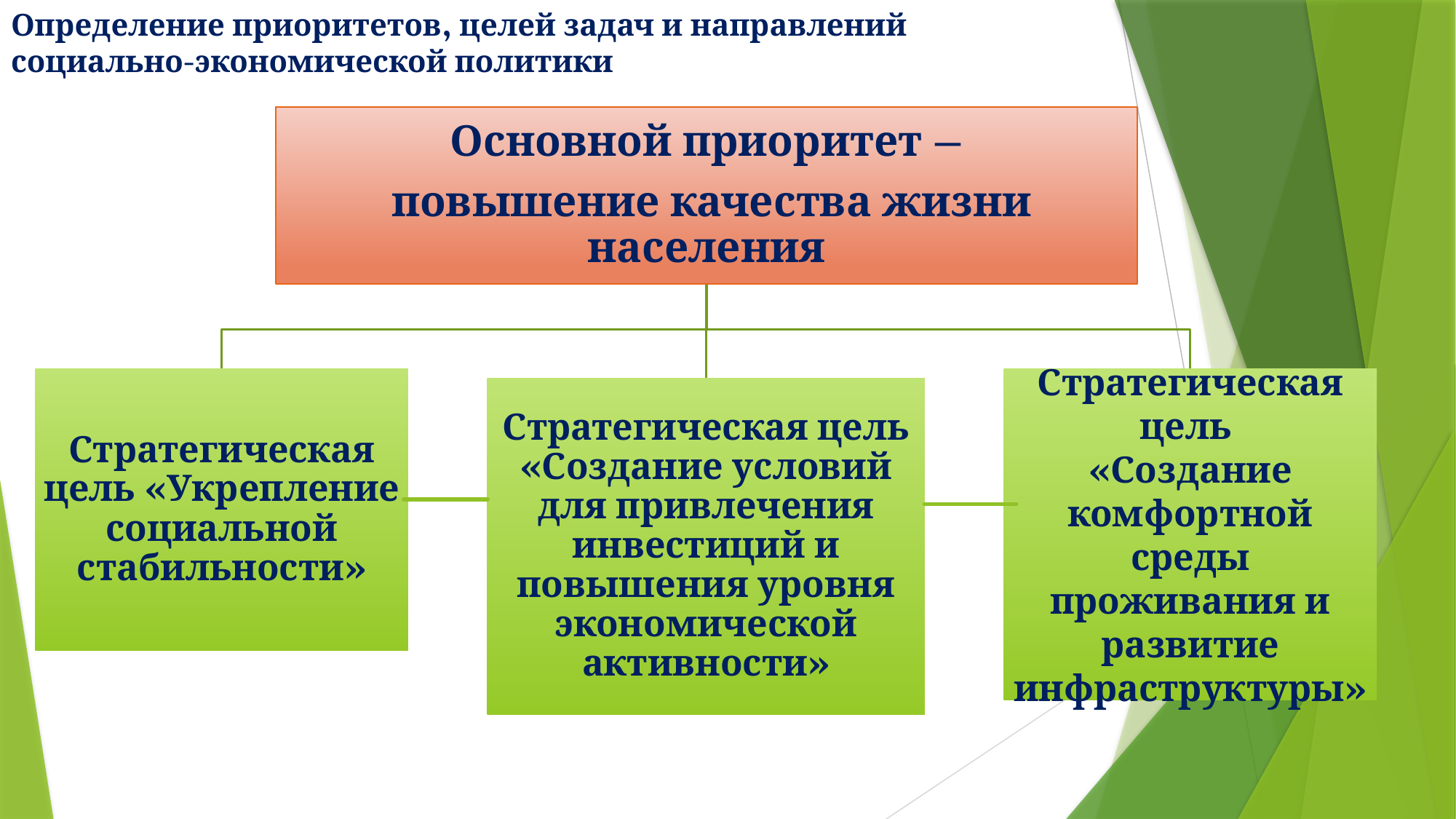

# Определение приоритетов, целей задач и направлений социально-экономической политики
Основной приоритет –
 повышение качества жизни населения
Стратегическая цель «Укрепление социальной стабильности»
Стратегическая цель «Создание условий для привлечения инвестиций и повышения уровня экономической активности»
Стратегическая цель
«Создание комфортной среды проживания и развитие инфраструктуры»